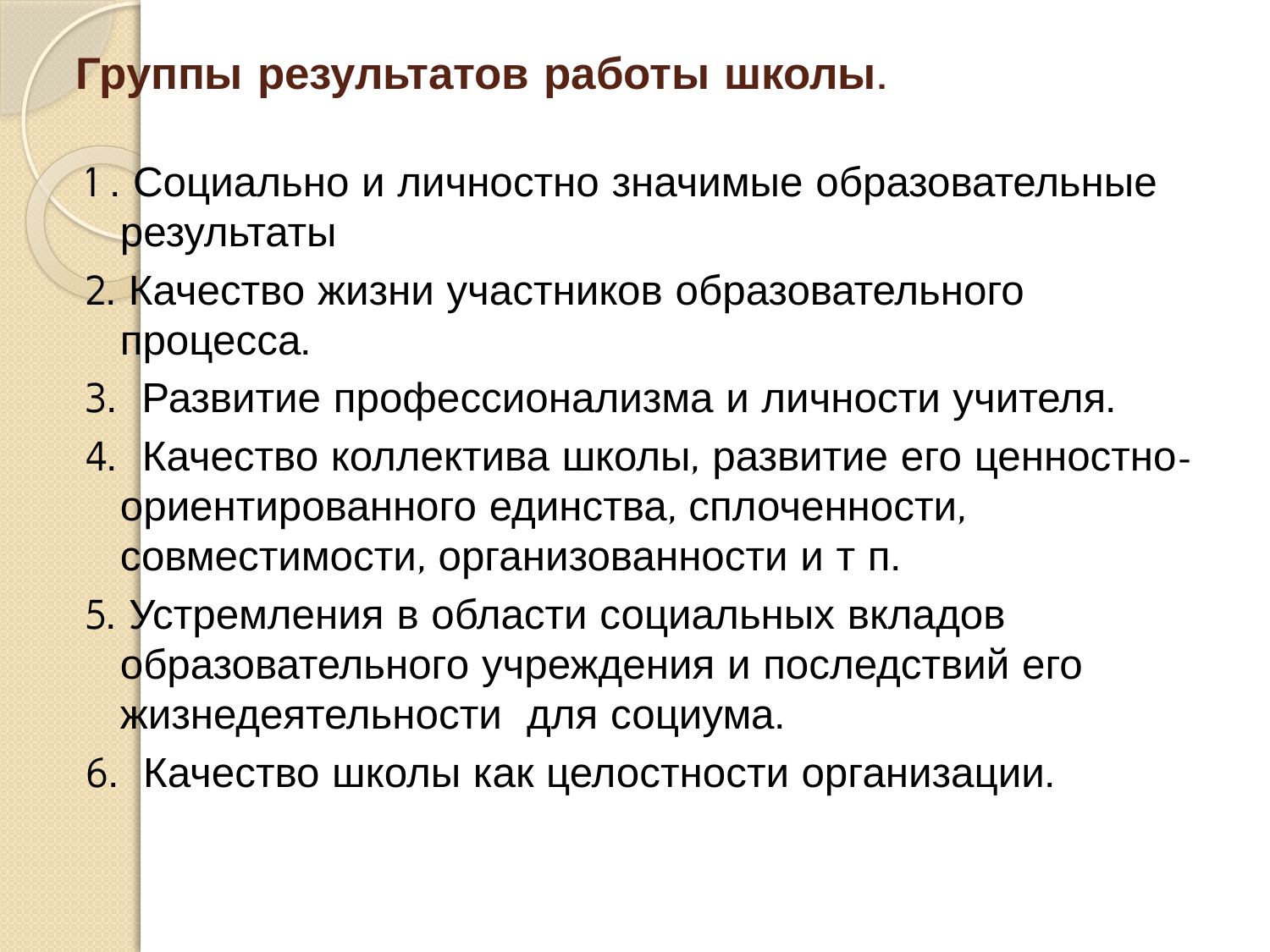

# Группы результатов работы школы.
1 . Социально и личностно значимые образовательные результаты
2. Качество жизни участников образовательного процесса.
3.  Развитие профессионализма и личности учителя.
4.  Качество коллектива школы, развитие его ценностно- ориентированного единства, сплоченности, совместимости, организованности и т п.
5. Устремления в области социальных вкладов образовательного учреждения и последствий его жизнедеятельности  для социума.
6.  Качество школы как целостности организации.